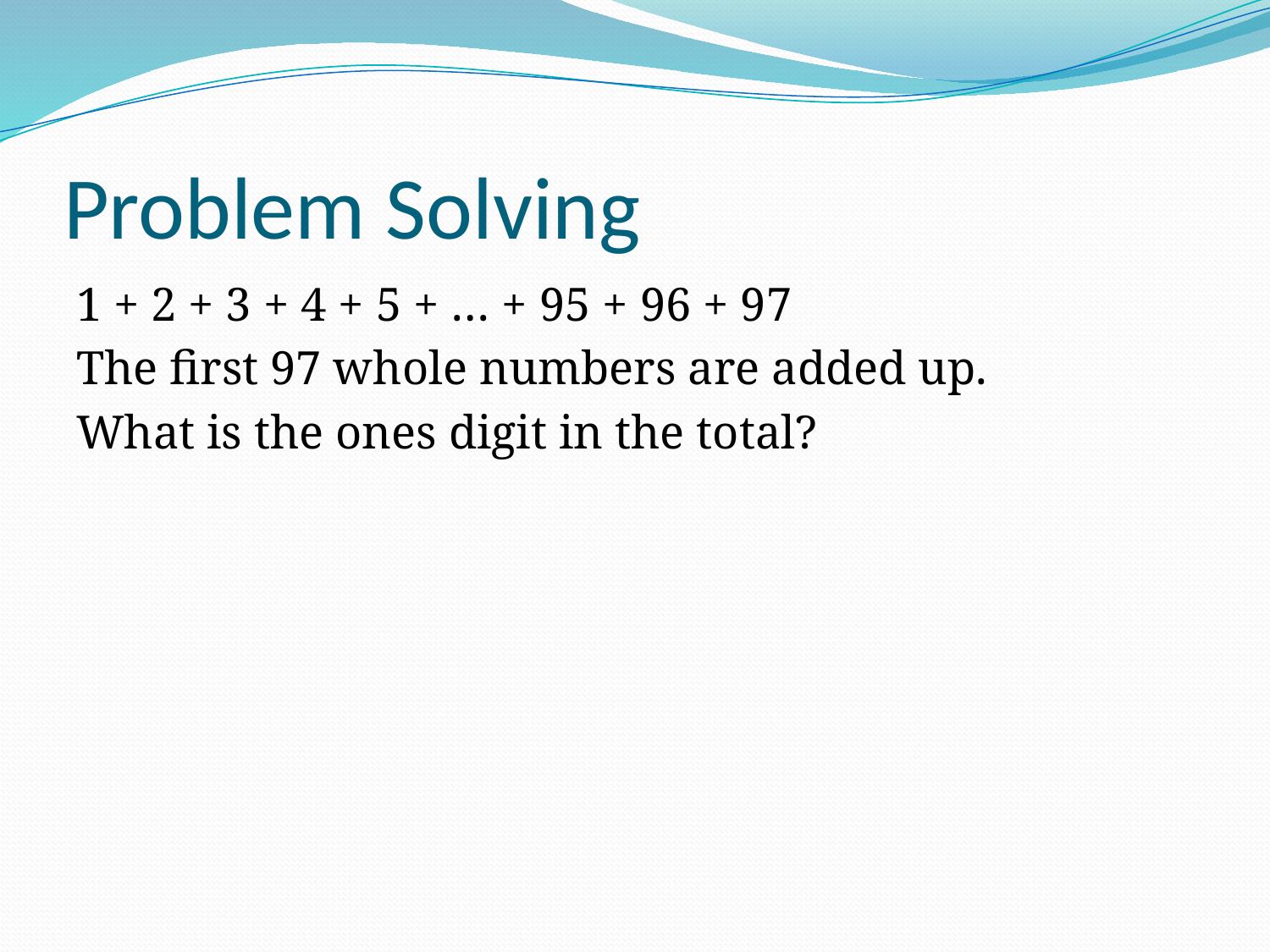

# Problem Solving
1 + 2 + 3 + 4 + 5 + … + 95 + 96 + 97
The first 97 whole numbers are added up.
What is the ones digit in the total?